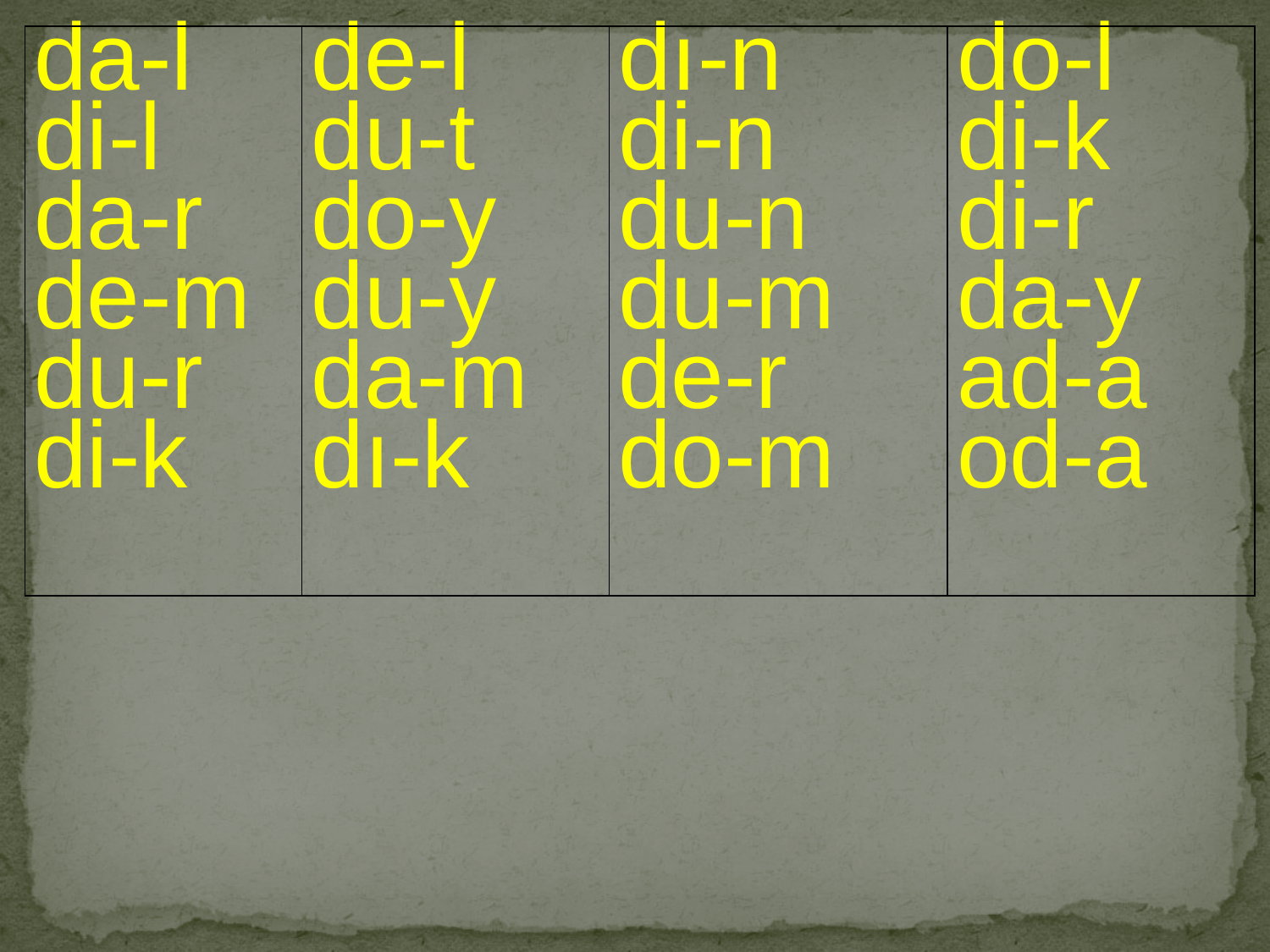

| da-l di-l da-r de-m du-r di-k | de-l du-t do-y du-y da-m dı-k | dı-n di-n du-n du-m de-r do-m | do-l di-k di-r da-y ad-a od-a |
| --- | --- | --- | --- |